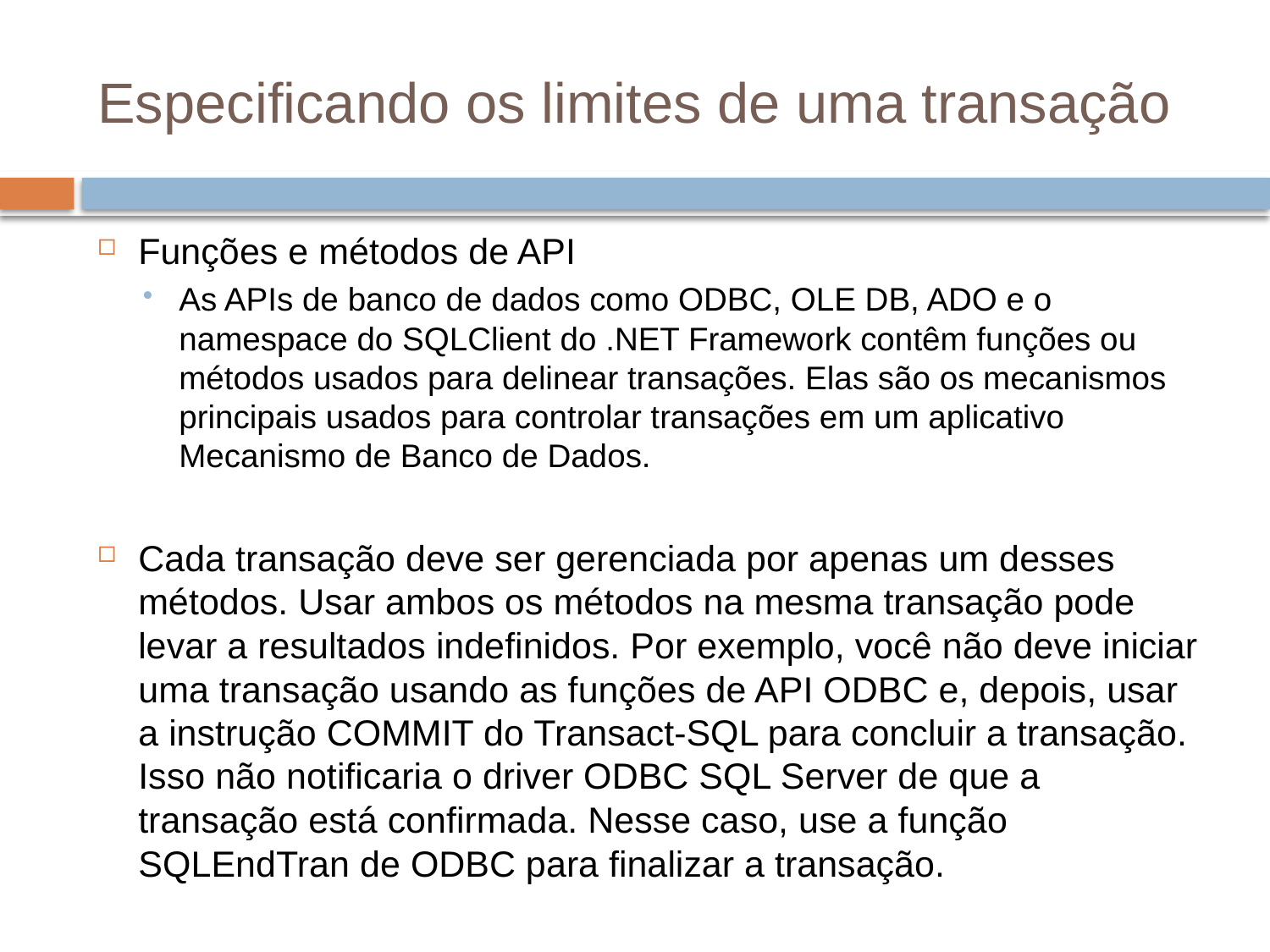

# Especificando os limites de uma transação
Funções e métodos de API
As APIs de banco de dados como ODBC, OLE DB, ADO e o namespace do SQLClient do .NET Framework contêm funções ou métodos usados para delinear transações. Elas são os mecanismos principais usados para controlar transações em um aplicativo Mecanismo de Banco de Dados.

Cada transação deve ser gerenciada por apenas um desses métodos. Usar ambos os métodos na mesma transação pode levar a resultados indefinidos. Por exemplo, você não deve iniciar uma transação usando as funções de API ODBC e, depois, usar a instrução COMMIT do Transact-SQL para concluir a transação. Isso não notificaria o driver ODBC SQL Server de que a transação está confirmada. Nesse caso, use a função SQLEndTran de ODBC para finalizar a transação.